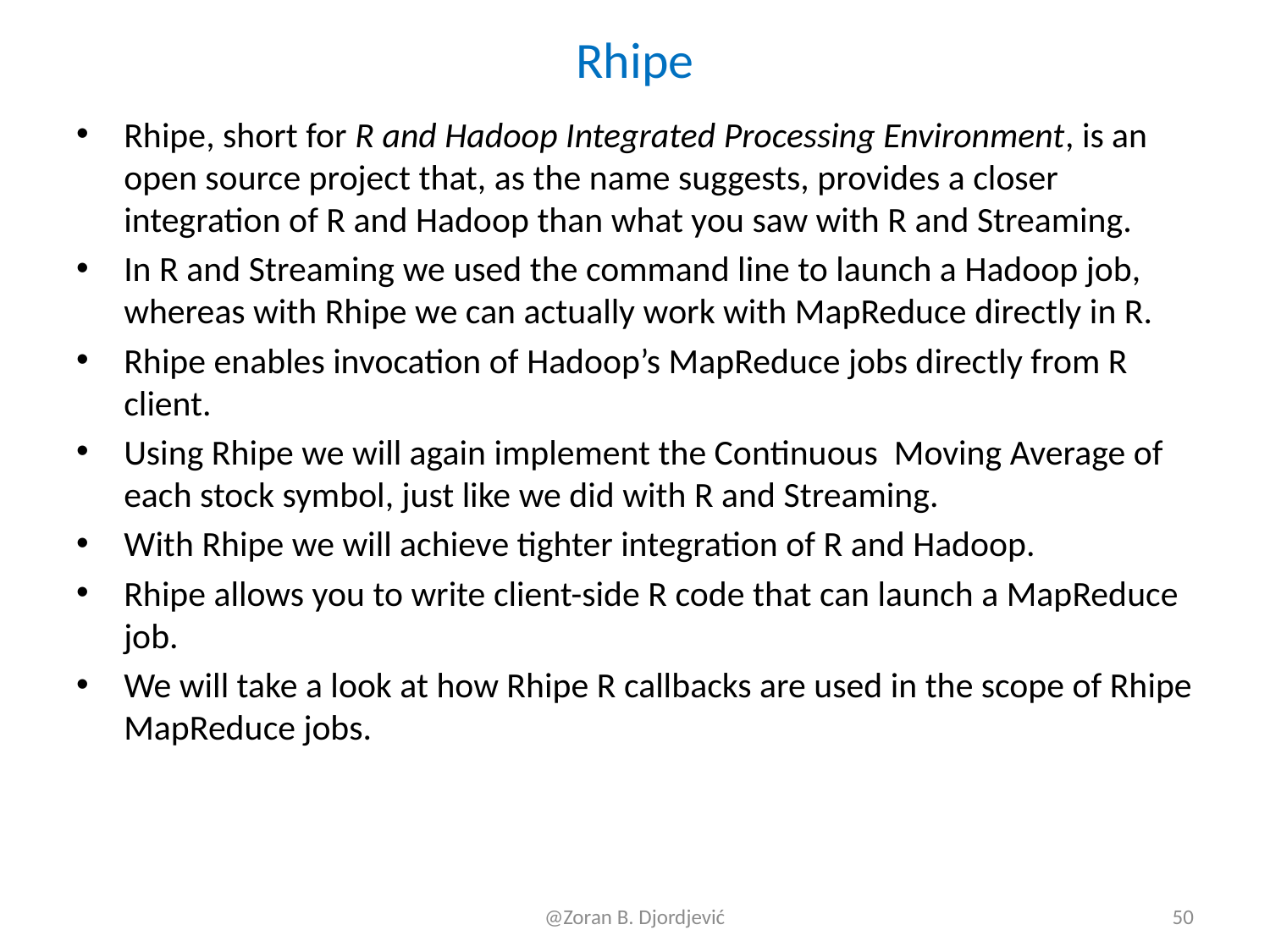

# Rhipe
Rhipe, short for R and Hadoop Integrated Processing Environment, is an open source project that, as the name suggests, provides a closer integration of R and Hadoop than what you saw with R and Streaming.
In R and Streaming we used the command line to launch a Hadoop job, whereas with Rhipe we can actually work with MapReduce directly in R.
Rhipe enables invocation of Hadoop’s MapReduce jobs directly from R client.
Using Rhipe we will again implement the Continuous  Moving Average of each stock symbol, just like we did with R and Streaming.
With Rhipe we will achieve tighter integration of R and Hadoop.
Rhipe allows you to write client-side R code that can launch a MapReduce job.
We will take a look at how Rhipe R callbacks are used in the scope of Rhipe MapReduce jobs.
@Zoran B. Djordjević
50